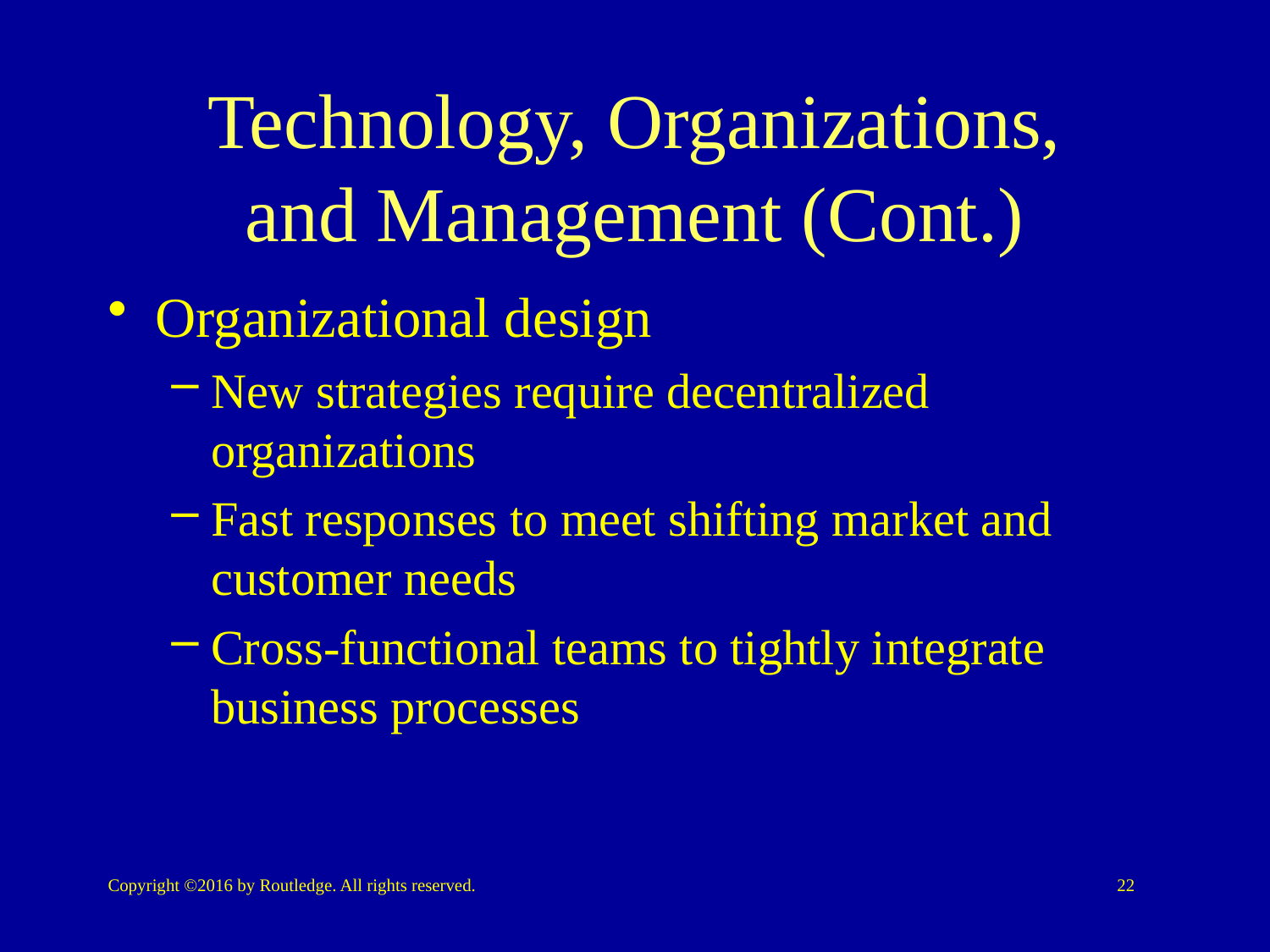

# Technology, Organizations, and Management (Cont.)
Organizational design
New strategies require decentralized organizations
Fast responses to meet shifting market and customer needs
Cross-functional teams to tightly integrate  business processes
Copyright ©2016 by Routledge. All rights reserved.

22